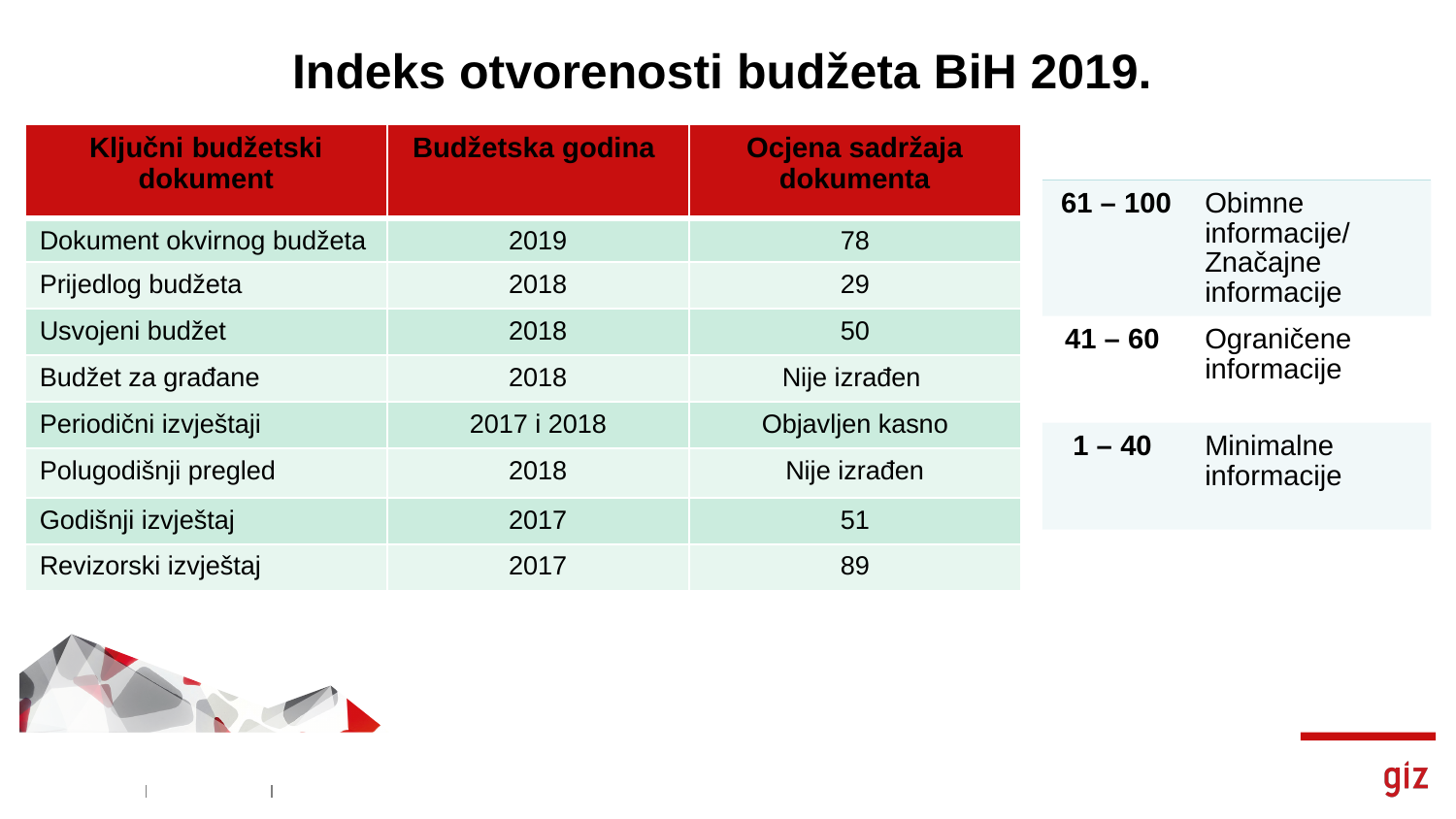

# Indeks otvorenosti budžeta BiH 2019.
| Ključni budžetski dokument | Budžetska godina | Ocjena sadržaja dokumenta |
| --- | --- | --- |
| Dokument okvirnog budžeta | 2019 | 78 |
| Prijedlog budžeta | 2018 | 29 |
| Usvojeni budžet | 2018 | 50 |
| Budžet za građane | 2018 | Nije izrađen |
| Periodični izvještaji | 2017 i 2018 | Objavljen kasno |
| Polugodišnji pregled | 2018 | Nije izrađen |
| Godišnji izvještaj | 2017 | 51 |
| Revizorski izvještaj | 2017 | 89 |
| 61 – 100 | Obimne informacije/ Značajne informacije |
| --- | --- |
| 41 – 60 | Ograničene informacije |
| 1 – 40 | Minimalne informacije |